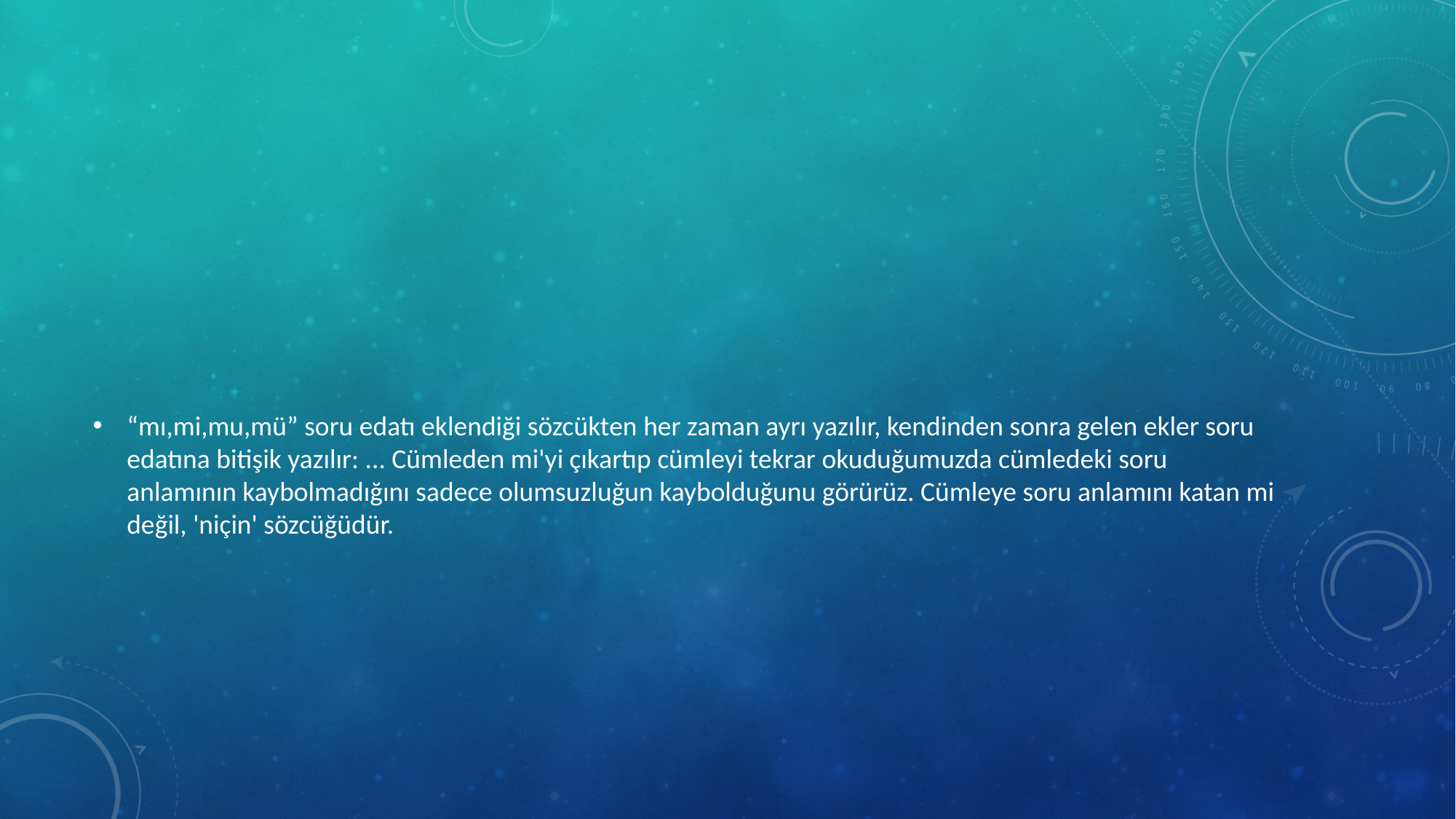

#
“mı,mi,mu,mü” soru edatı eklendiği sözcükten her zaman ayrı yazılır, kendinden sonra gelen ekler soru edatına bitişik yazılır: ... Cümleden mi'yi çıkartıp cümleyi tekrar okuduğumuzda cümledeki soru anlamının kaybolmadığını sadece olumsuzluğun kaybolduğunu görürüz. Cümleye soru anlamını katan mi değil, 'niçin' sözcüğüdür.